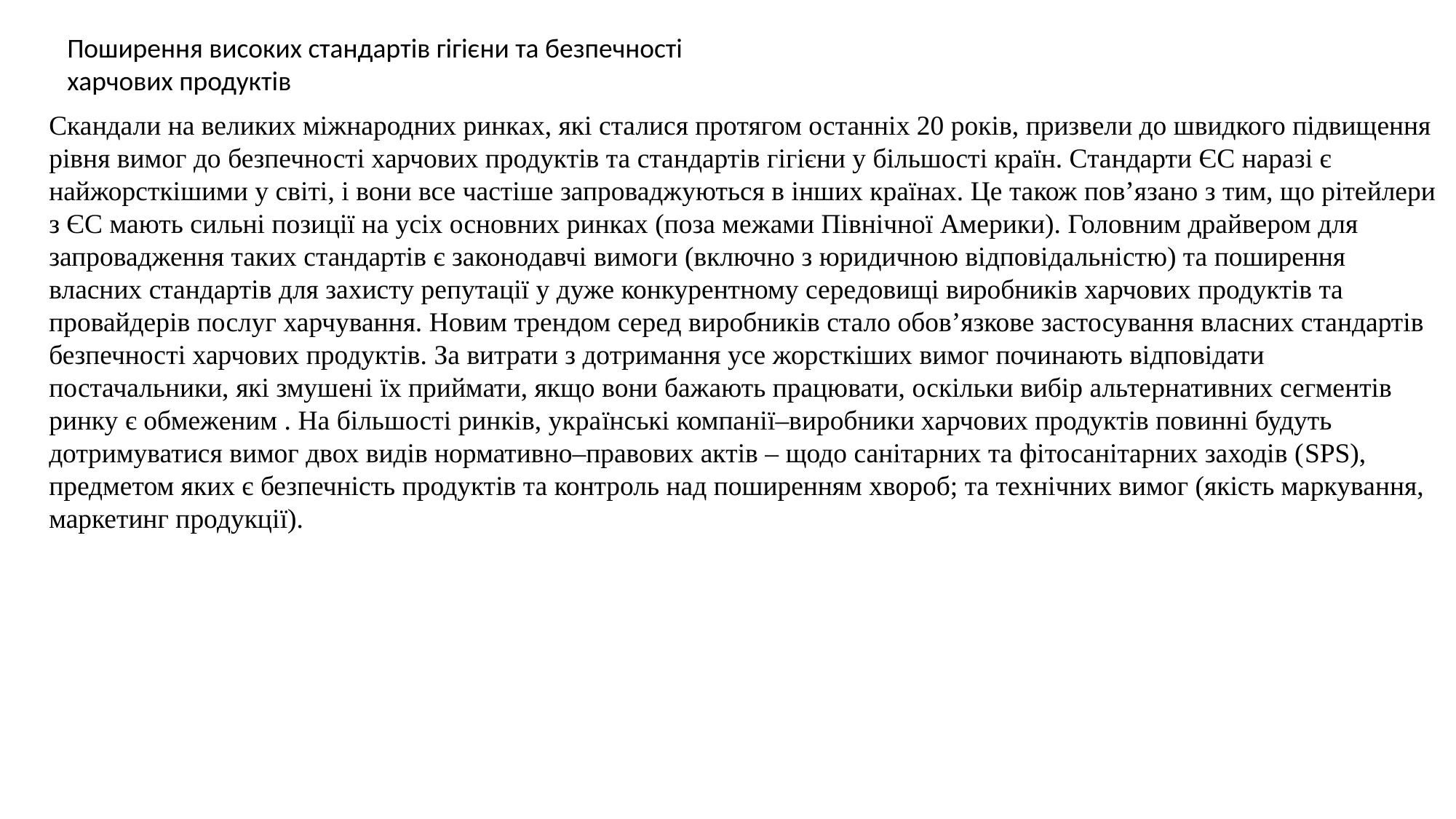

Поширення високих стандартів гігієни та безпечності харчових продуктів
Скандали на великих міжнародних ринках, які сталися протягом останніх 20 років, призвели до швидкого підвищення рівня вимог до безпечності харчових продуктів та стандартів гігієни у більшості країн. Стандарти ЄС наразі є найжорсткішими у світі, і вони все частіше запроваджуються в інших країнах. Це також пов’язано з тим, що рітейлери з ЄС мають сильні позиції на усіх основних ринках (поза межами Північної Америки). Головним драйвером для запровадження таких стандартів є законодавчі вимоги (включно з юридичною відповідальністю) та поширення власних стандартів для захисту репутації у дуже конкурентному середовищі виробників харчових продуктів та провайдерів послуг харчування. Новим трендом серед виробників стало обов’язкове застосування власних стандартів безпечності харчових продуктів. За витрати з дотримання усе жорсткіших вимог починають відповідати постачальники, які змушені їх приймати, якщо вони бажають працювати, оскільки вибір альтернативних сегментів ринку є обмеженим . На більшості ринків, українські компанії–виробники харчових продуктів повинні будуть дотримуватися вимог двох видів нормативно–правових актів – щодо санітарних та фітосанітарних заходів (SPS), предметом яких є безпечність продуктів та контроль над поширенням хвороб; та технічних вимог (якість маркування, маркетинг продукції).